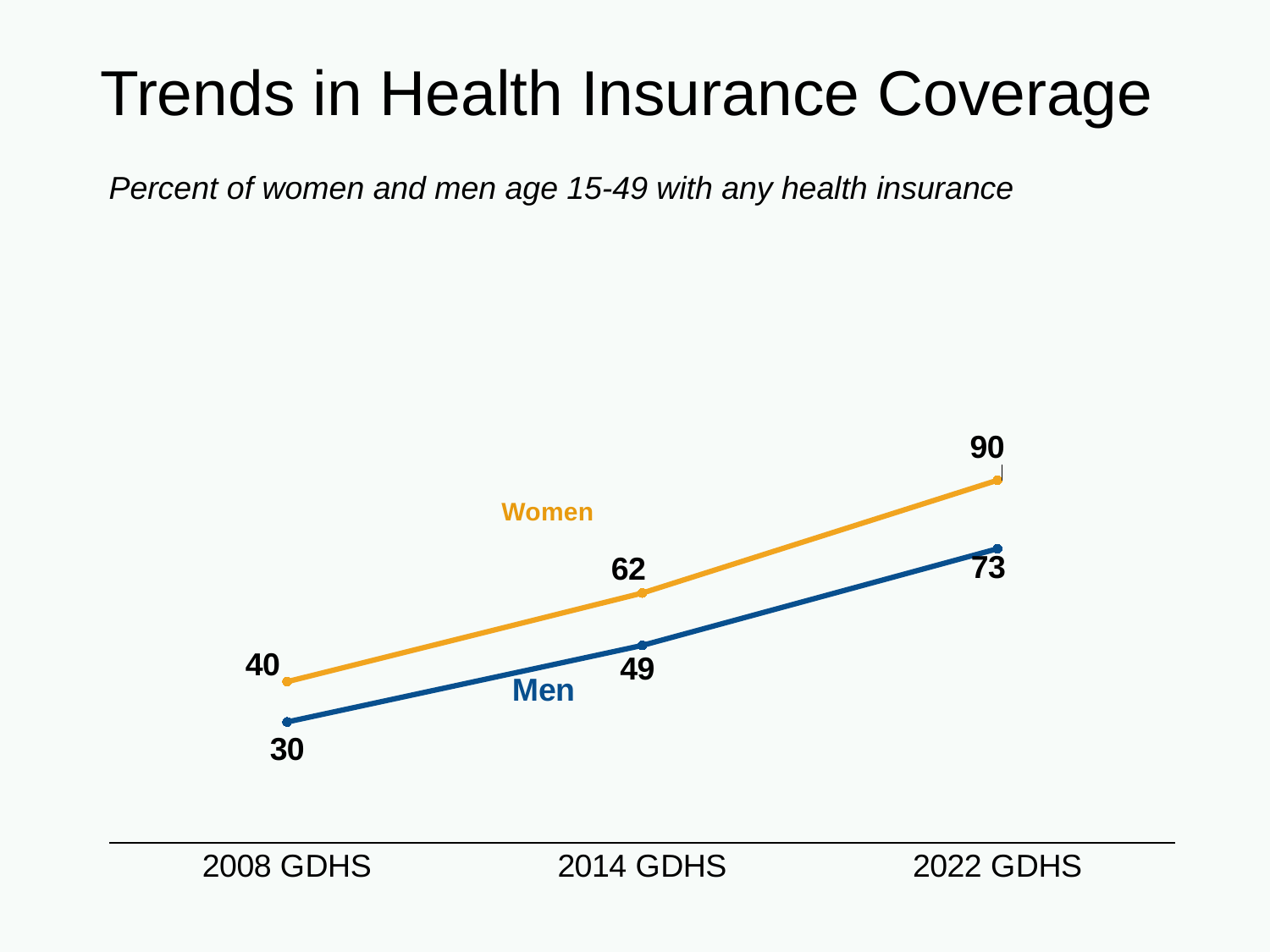

# Trends in Health Insurance Coverage
Percent of women and men age 15-49 with any health insurance

### Chart

| Category | Women | Men |
|---|---|---|
| 2008 GDHS | 40.0 | 30.0 |
| 2014 GDHS | 62.0 | 49.0 |
| 2022 GDHS | 90.0 | 73.0 |